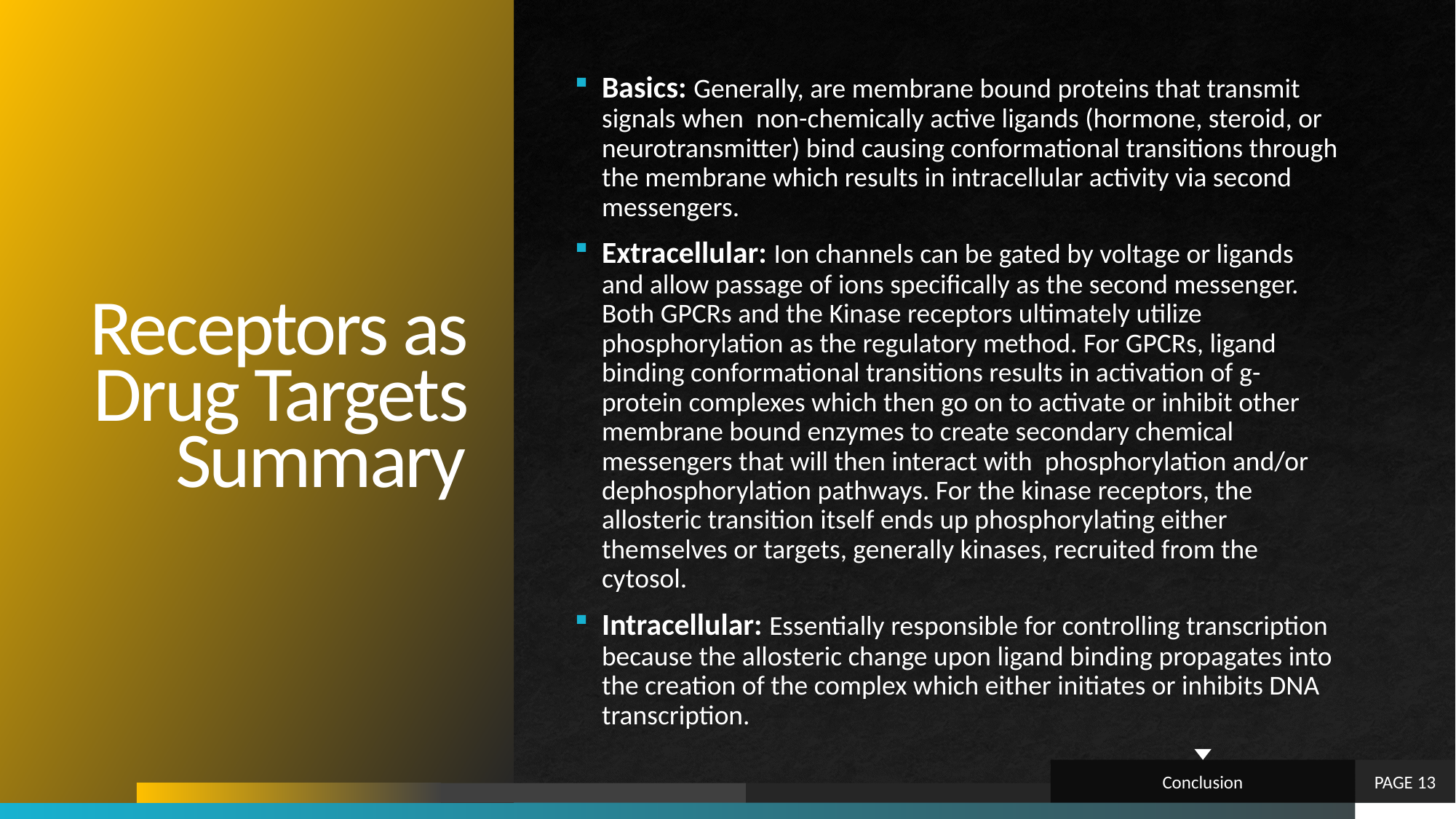

# Receptors as Drug Targets Summary
Basics: Generally, are membrane bound proteins that transmit signals when  non-chemically active ligands (hormone, steroid, or neurotransmitter) bind causing conformational transitions through the membrane which results in intracellular activity via second messengers.
Extracellular: Ion channels can be gated by voltage or ligands and allow passage of ions specifically as the second messenger. Both GPCRs and the Kinase receptors ultimately utilize phosphorylation as the regulatory method. For GPCRs, ligand binding conformational transitions results in activation of g-protein complexes which then go on to activate or inhibit other membrane bound enzymes to create secondary chemical messengers that will then interact with  phosphorylation and/or dephosphorylation pathways. For the kinase receptors, the allosteric transition itself ends up phosphorylating either themselves or targets, generally kinases, recruited from the cytosol.
Intracellular: Essentially responsible for controlling transcription because the allosteric change upon ligand binding propagates into the creation of the complex which either initiates or inhibits DNA transcription.

Conclusion
PAGE 13